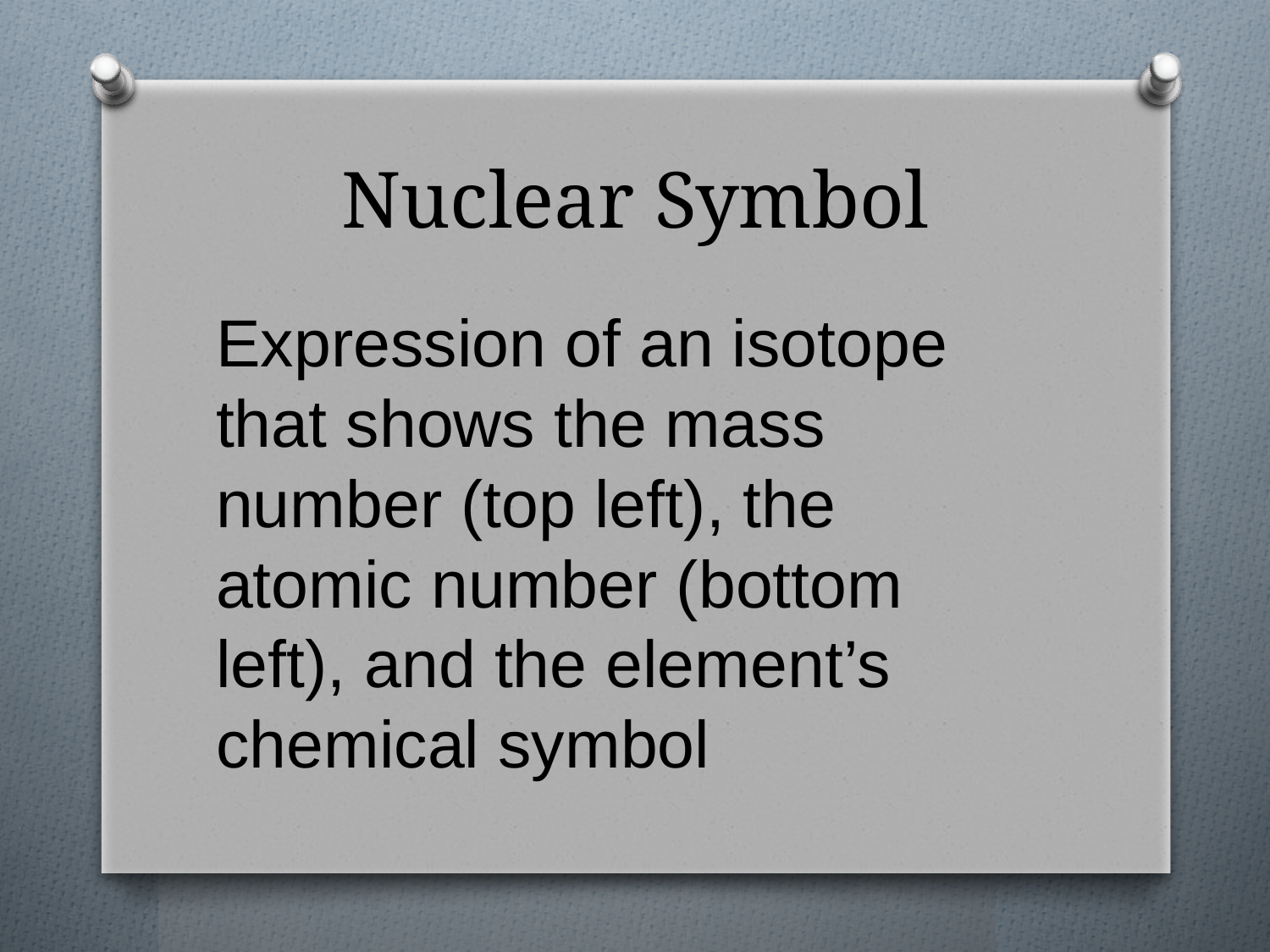

# Nuclear Symbol
Expression of an isotope that shows the mass number (top left), the atomic number (bottom left), and the element’s chemical symbol